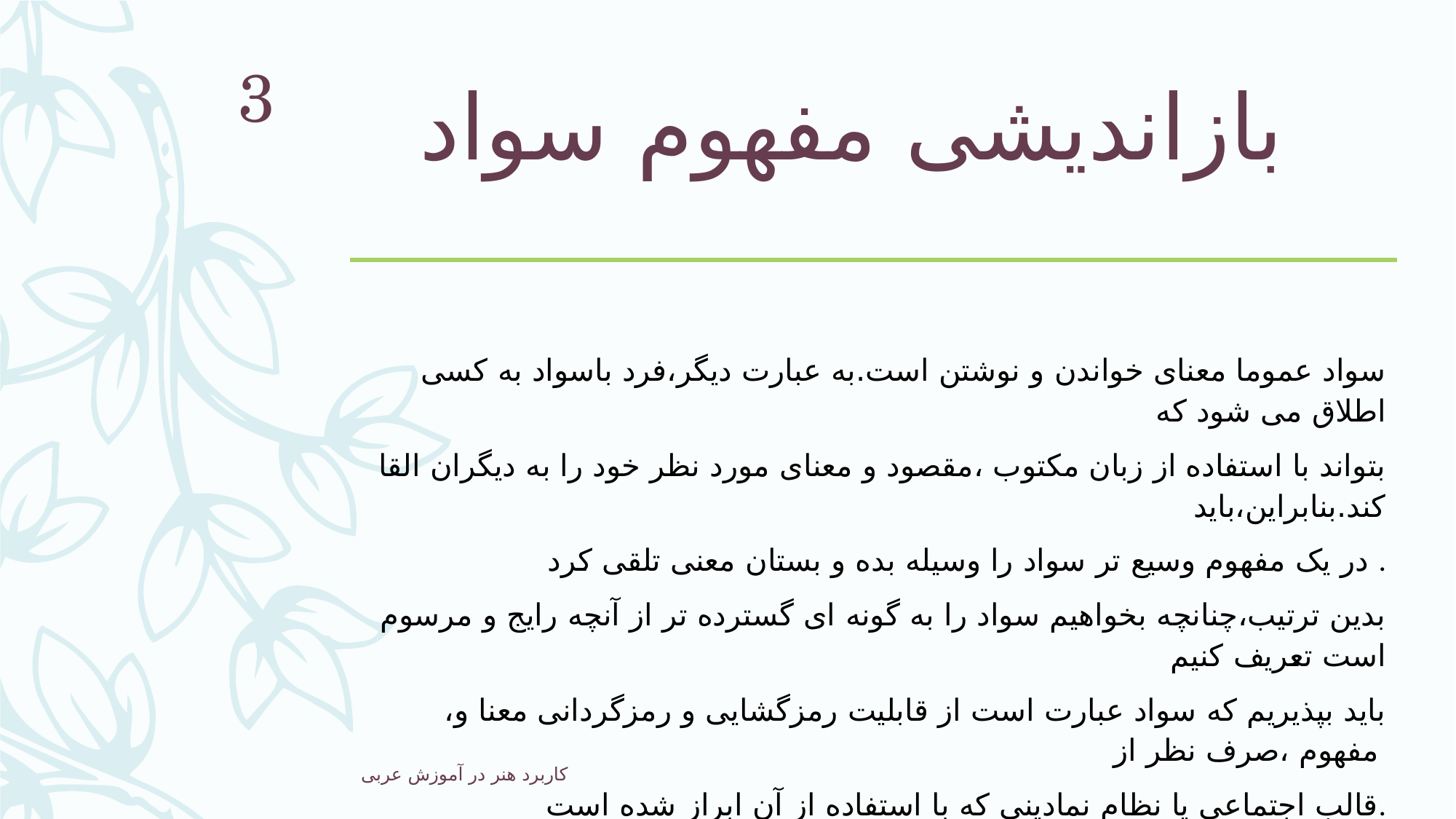

# بازاندیشی مفهوم سواد
3

سواد عموما معنای خواندن و نوشتن است.به عبارت دیگر،فرد باسواد به کسی اطلاق می شود که
 بتواند با استفاده از زبان مکتوب ،مقصود و معنای مورد نظر خود را به دیگران القا کند.بنابراین،باید
 در یک مفهوم وسیع تر سواد را وسیله بده و بستان معنی تلقی کرد .
بدین ترتیب،چنانچه بخواهیم سواد را به گونه ای گسترده تر از آنچه رایج و مرسوم است تعریف کنیم
 ،باید بپذیریم که سواد عبارت است از قابلیت رمزگشایی و رمزگردانی معنا و مفهوم ،صرف نظر از
قالب اجتماعی یا نظام نمادینی که با استفاده از آن ابراز شده است.
کاربرد هنر در آموزش عربی